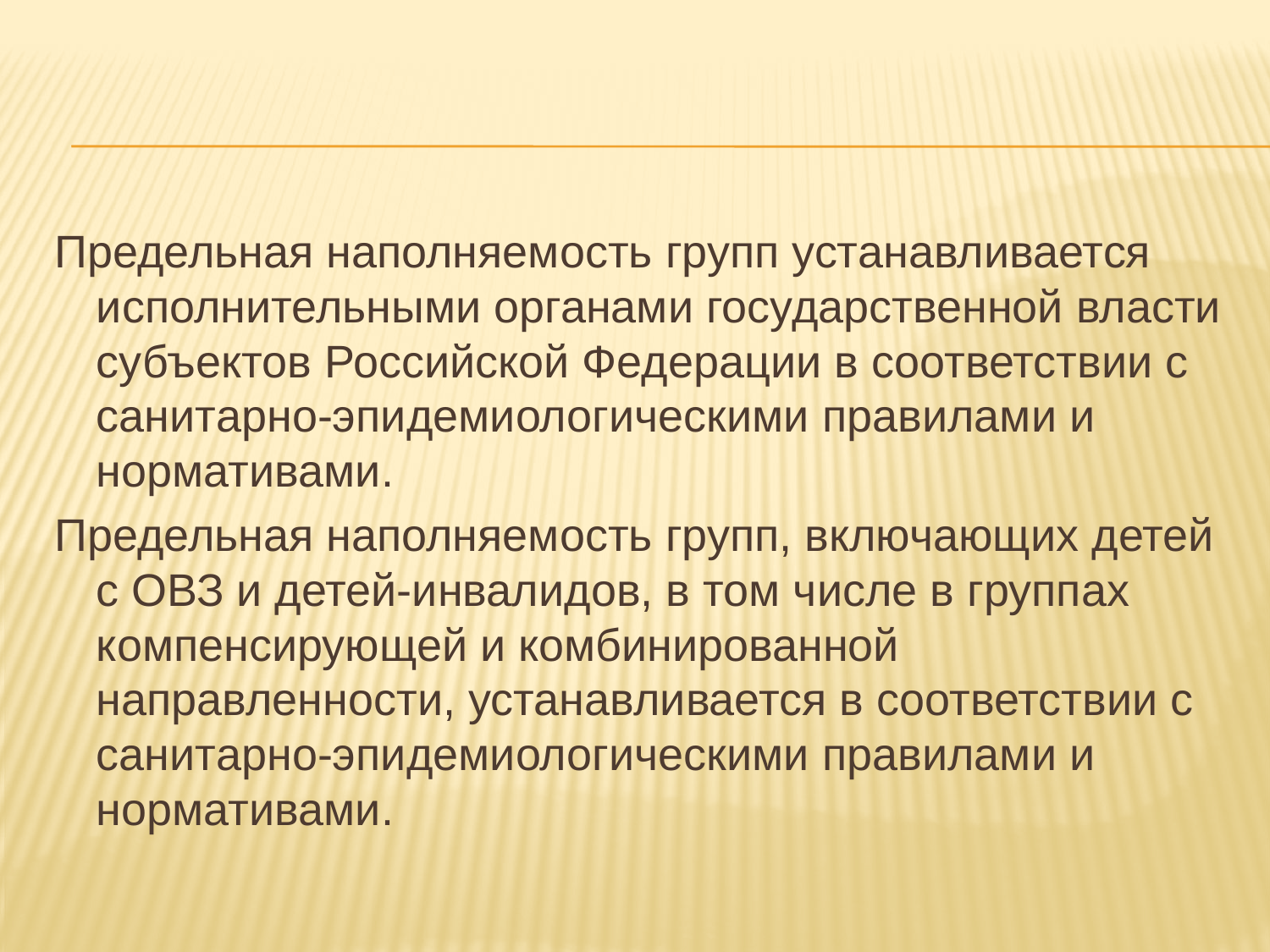

#
Предельная наполняемость групп устанавливается исполнительными органами государственной власти субъектов Российской Федерации в соответствии с санитарно-эпидемиологическими правилами и нормативами.
Предельная наполняемость групп, включающих детей с ОВЗ и детей-инвалидов, в том числе в группах компенсирующей и комбинированной направленности, устанавливается в соответствии с санитарно-эпидемиологическими правилами и нормативами.